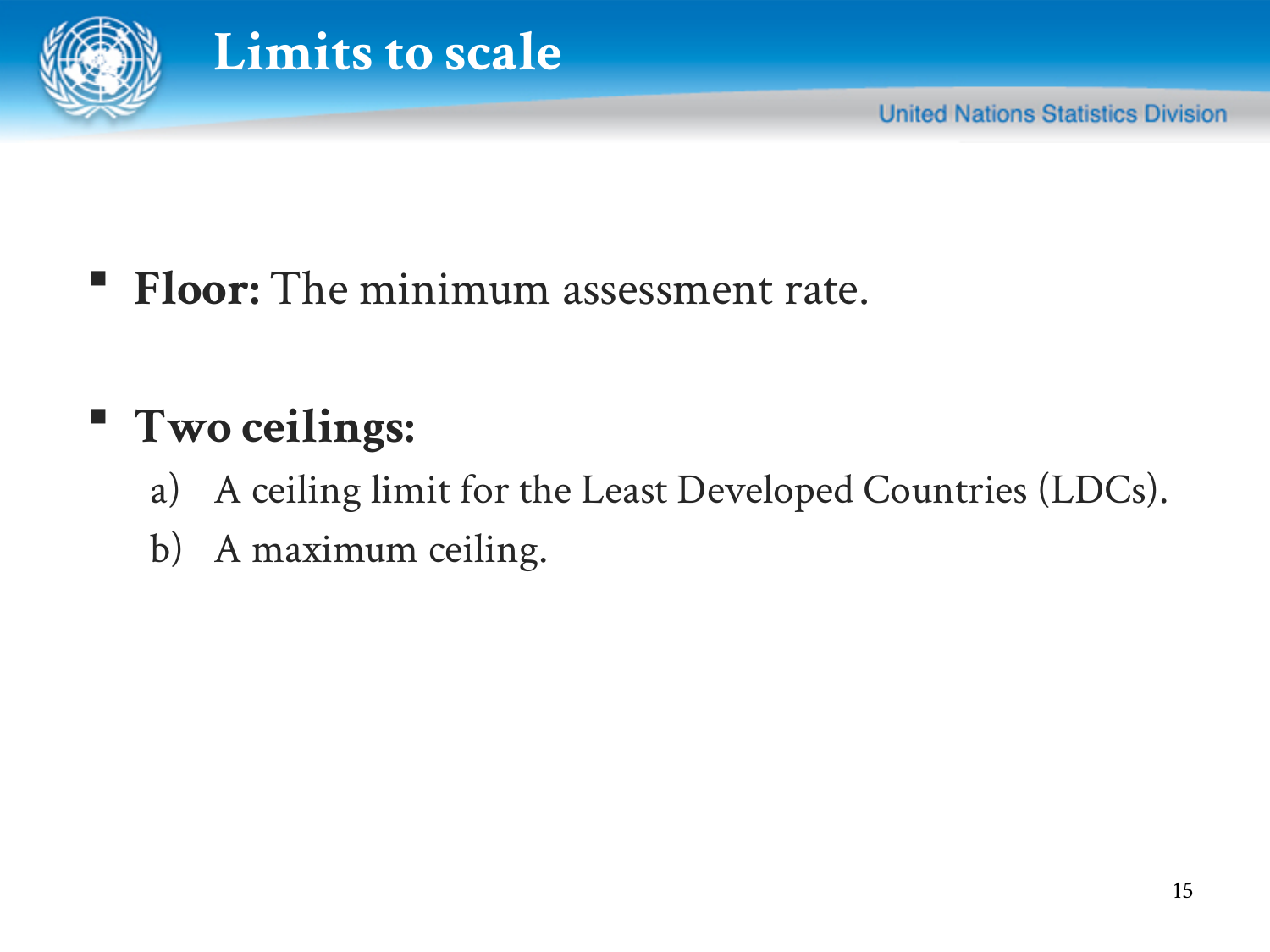

# Limits to scale

Floor: The minimum assessment rate.

Two ceilings:
A ceiling limit for the Least Developed Countries (LDCs).
A maximum ceiling.

15